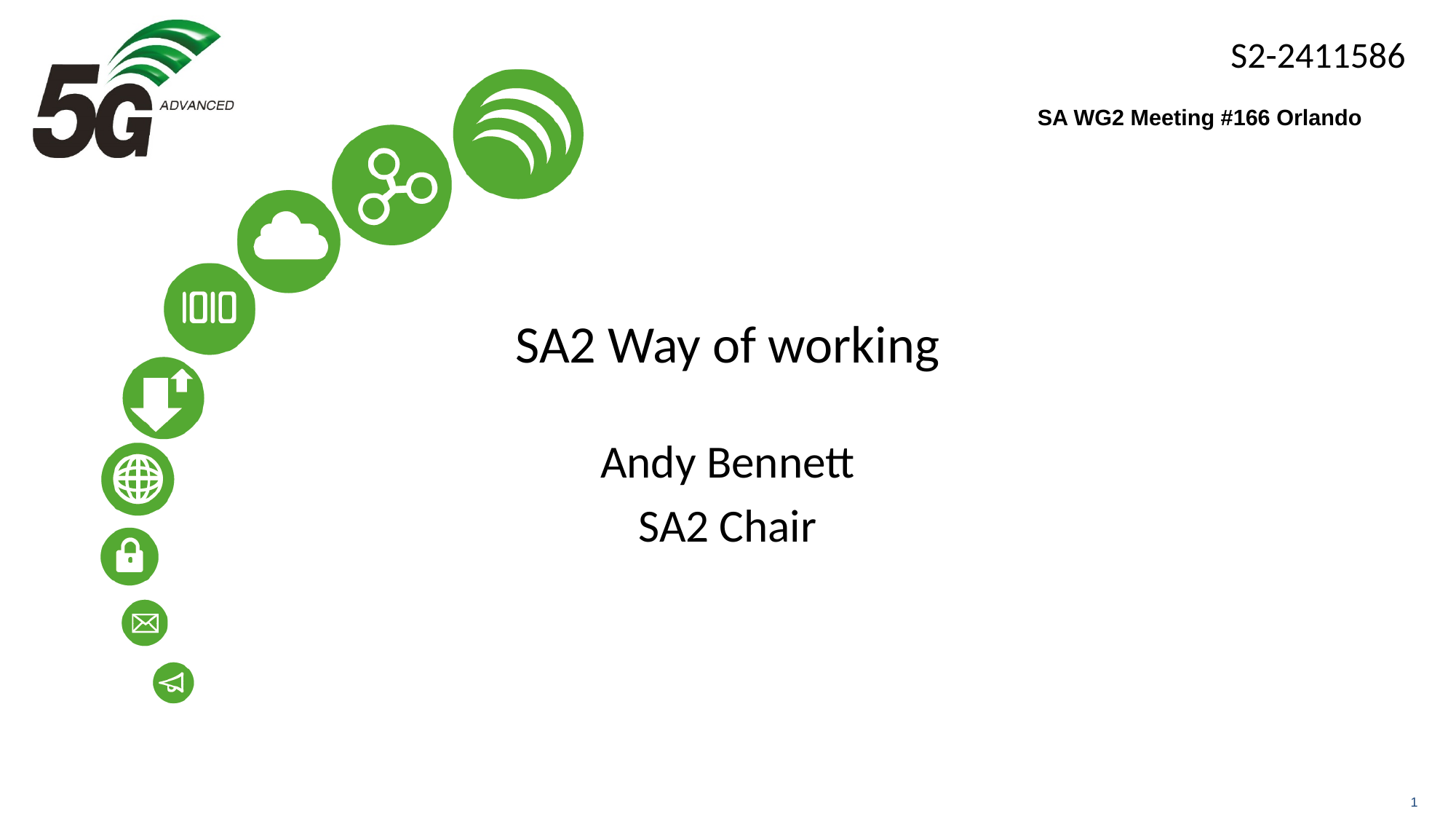

SA WG2 Meeting #166 Orlando
# SA2 Way of working
Andy Bennett
SA2 Chair